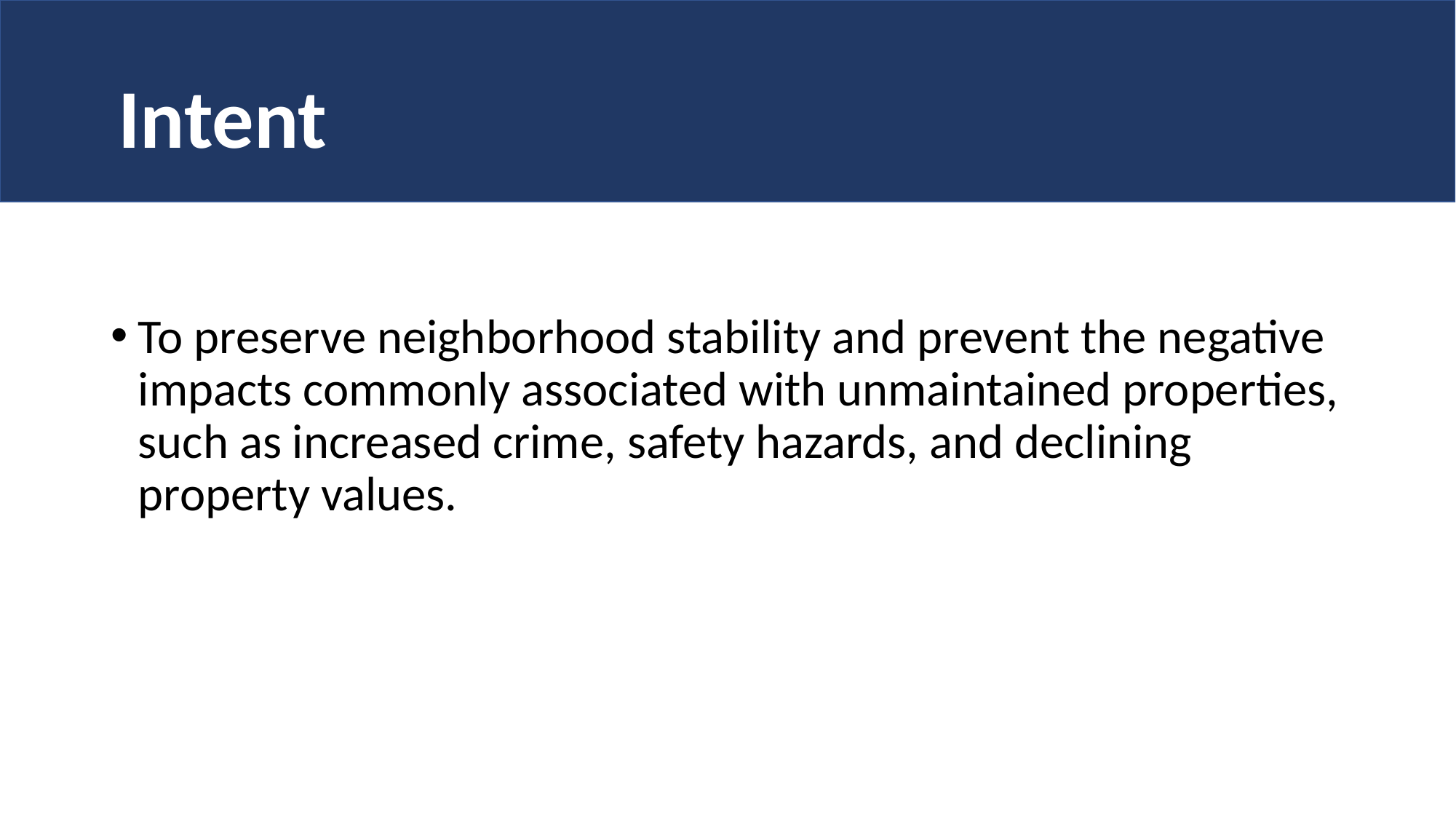

# Intent

To preserve neighborhood stability and prevent the negative impacts commonly associated with unmaintained properties, such as increased crime, safety hazards, and declining property values.